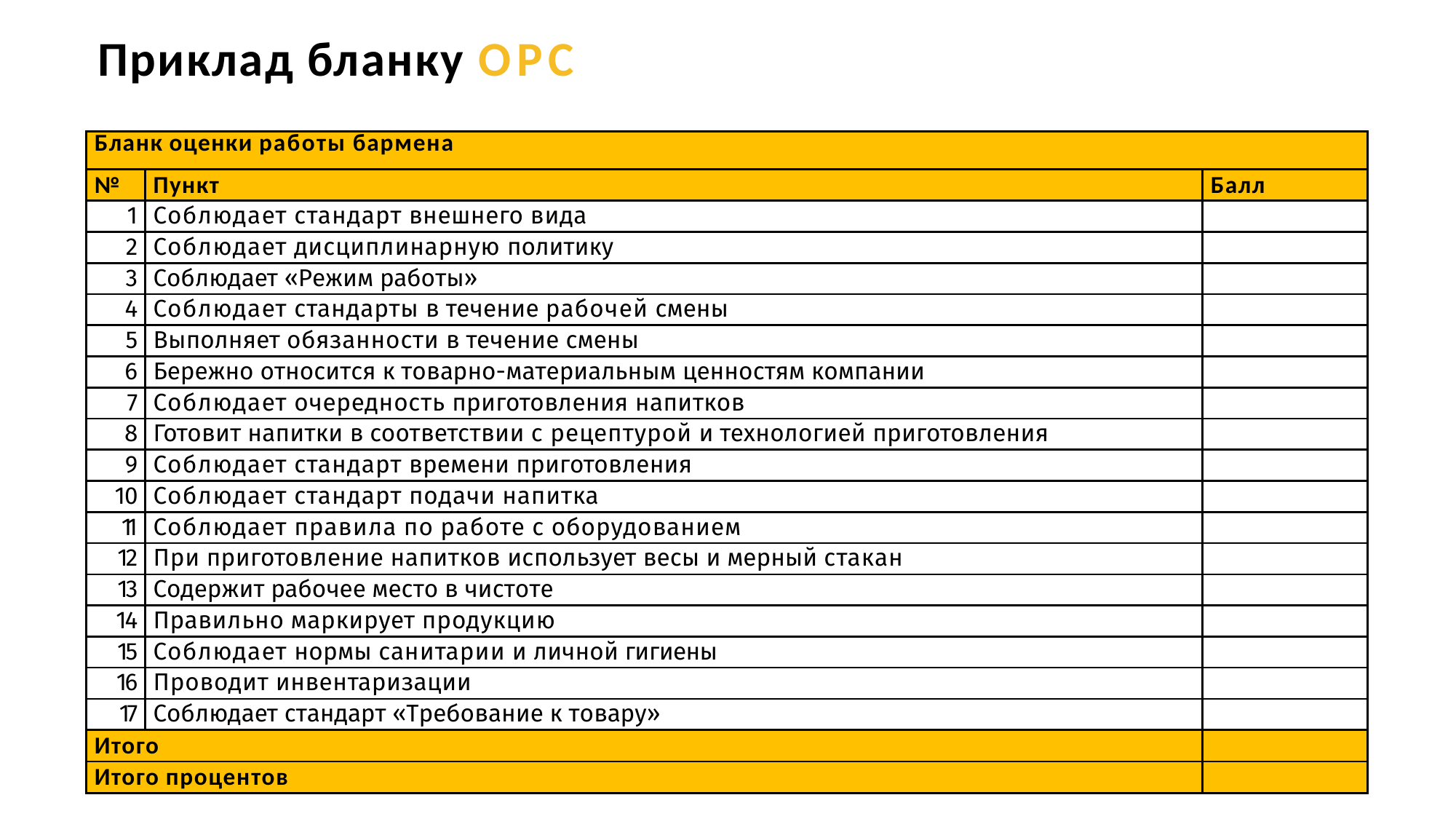

# Приклад бланку ОРС
| Бланк оценки работы бармена |  |  |
| --- | --- | --- |
| № | Пункт | Балл |
| 1 | Соблюдает стандарт внешнего вида |  |
| 2 | Соблюдает дисциплинарную политику |  |
| 3 | Соблюдает «Режим работы» |  |
| 4 | Соблюдает стандарты в течение рабочей смены |  |
| 5 | Выполняет обязанности в течение смены |  |
| 6 | Бережно относится к товарно-материальным ценностям компании |  |
| 7 | Соблюдает очередность приготовления напитков |  |
| 8 | Готовит напитки в соответствии с рецептурой и технологией приготовления |  |
| 9 | Соблюдает стандарт времени приготовления |  |
| 10 | Соблюдает стандарт подачи напитка |  |
| 11 | Соблюдает правила по работе с оборудованием |  |
| 12 | При приготовление напитков использует весы и мерный стакан |  |
| 13 | Содержит рабочее место в чистоте |  |
| 14 | Правильно маркирует продукцию |  |
| 15 | Соблюдает нормы санитарии и личной гигиены |  |
| 16 | Проводит инвентаризации |  |
| 17 | Соблюдает стандарт «Требование к товару» |  |
| Итого |  |  |
| Итого процентов |  |  |